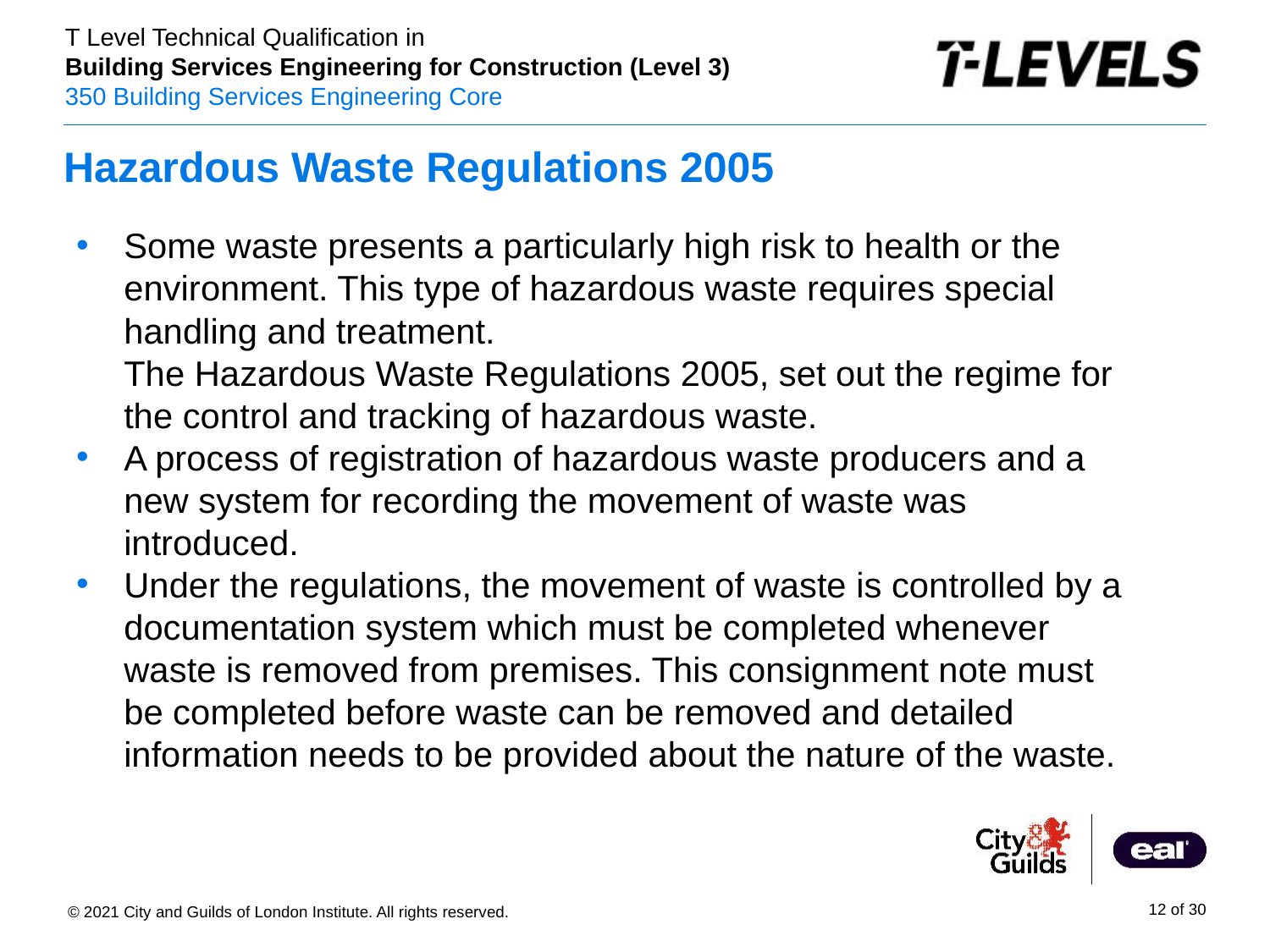

# Hazardous Waste Regulations 2005
Some waste presents a particularly high risk to health or the environment. This type of hazardous waste requires special handling and treatment.
The Hazardous Waste Regulations 2005, set out the regime for the control and tracking of hazardous waste.
A process of registration of hazardous waste producers and a new system for recording the movement of waste was introduced.
Under the regulations, the movement of waste is controlled by a documentation system which must be completed whenever waste is removed from premises. This consignment note must be completed before waste can be removed and detailed information needs to be provided about the nature of the waste.